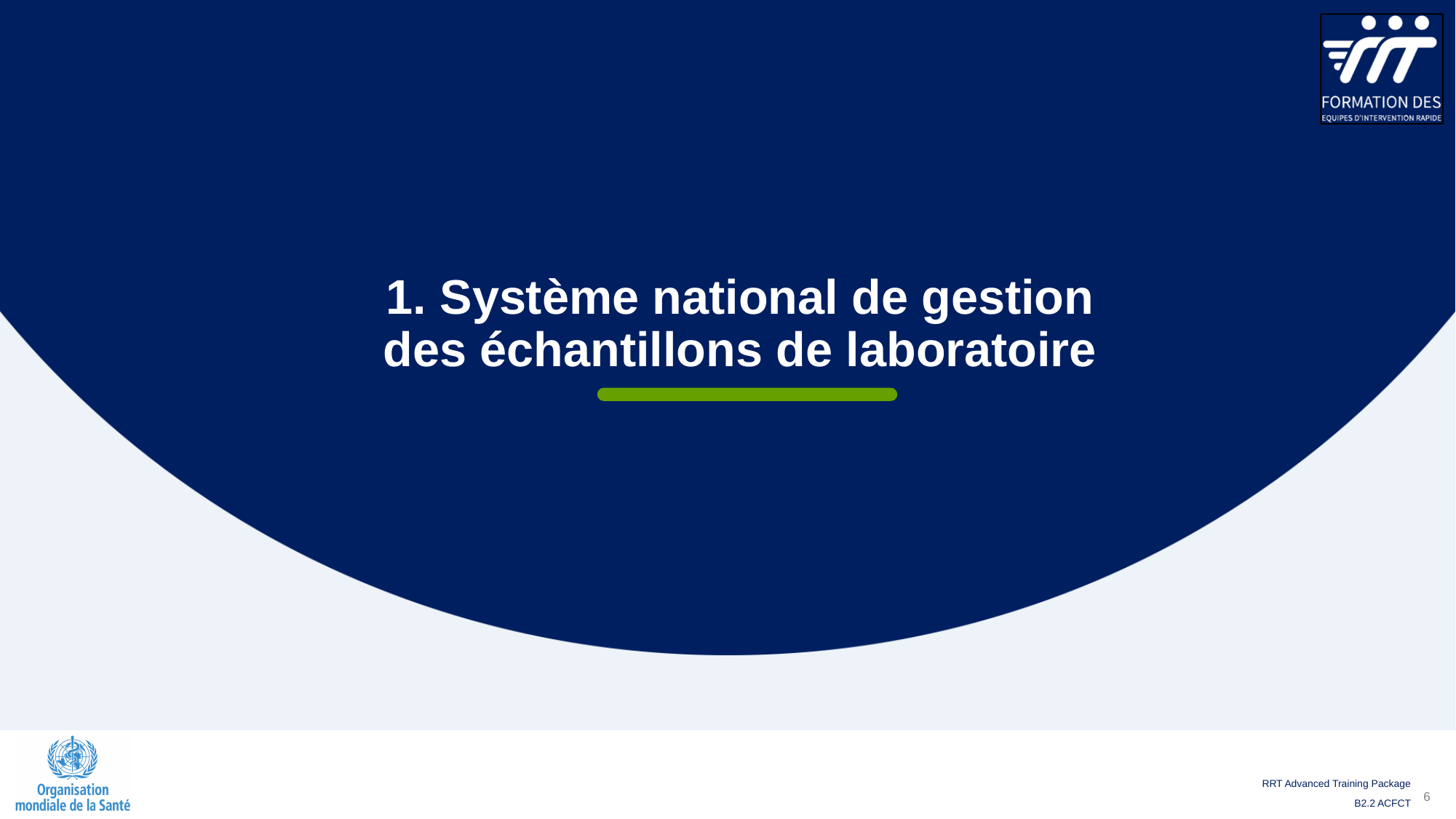

1. Système national de gestion des échantillons de laboratoire